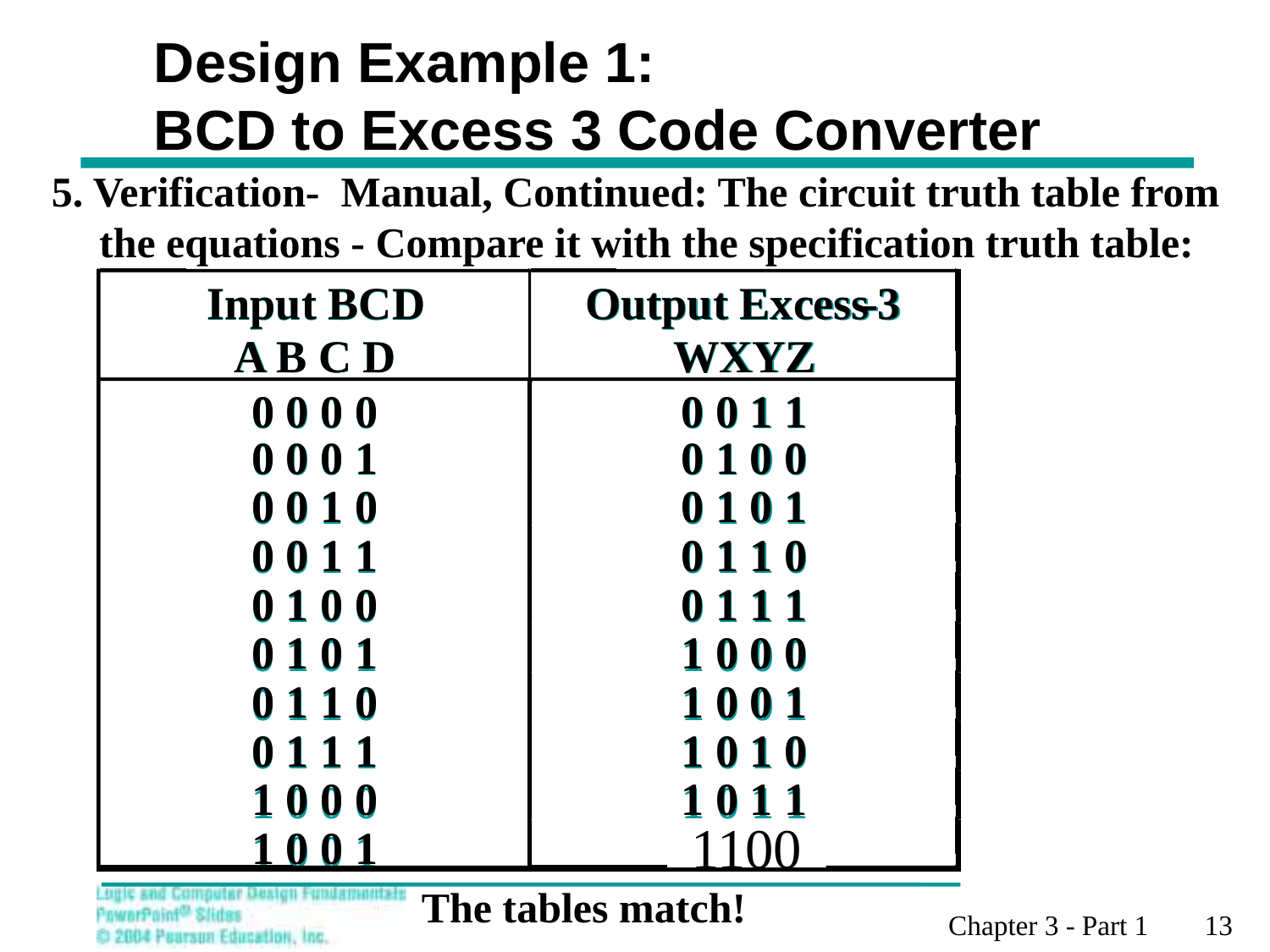

Design Example 1:
BCD to Excess 3 Code Converter
5. Verification-  Manual, Continued: The circuit truth table from the equations - Compare it with the specification truth table:

Input BCD

Output Excess
-
3

A B C D

WXYZ

0 0 0 0

0 0 1 1

0 0 0 1

0 1 0 0

0 0 1 0

0 1 0 1

0 0 1 1

0 1 1 0

0 1 0 0

0 1 1 1

0 1 0 1

1 0 0 0

0 1 1 0

1 0 0 1

0 1 1 1

1 0 1 0

1 0 0 0

1 0 1 1

1 0 0 1

1 1 0
0

Input BCD

Output Excess
-
3

A B C D

WXYZ

0 0 0 0

0 0 1 1

0 0 0 1

0 1 0 0

0 0 1 0

0 1 0 1

0 0 1 1

0 1 1 0

0 1 0 0

0 1 1 1

0 1 0 1

1 0 0 0

0 1 1 0

1 0 0 1

0 1 1 1

1 0 1 0

1 0 0 0

1 0 1 1

1 0 0 1

1 0 1 1

1100
The tables match!

Chapter 3 - Part 1        13